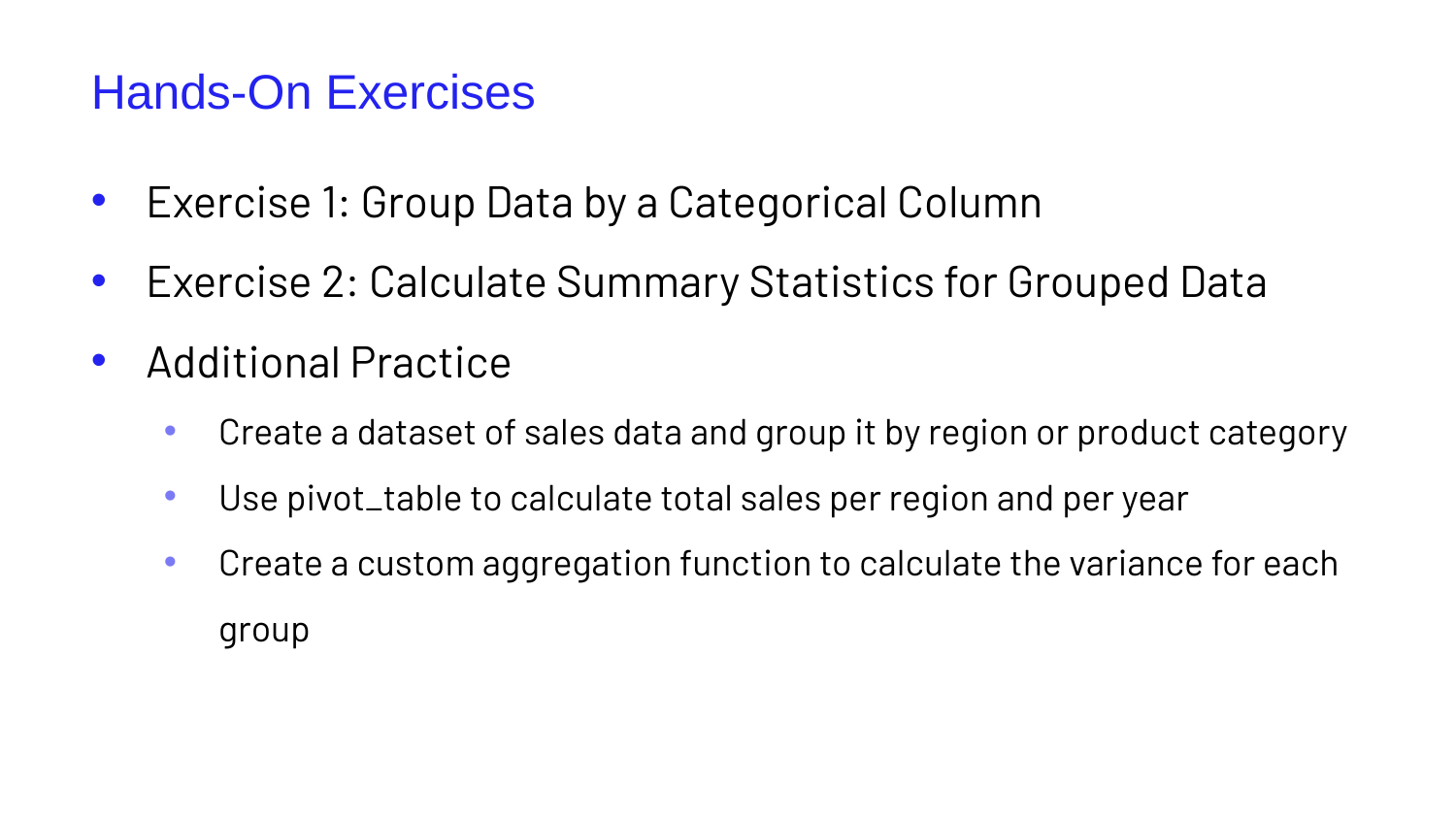

Hands-On Exercises
Exercise 1: Group Data by a Categorical Column
Exercise 2: Calculate Summary Statistics for Grouped Data
Additional Practice
Create a dataset of sales data and group it by region or product category
Use pivot_table to calculate total sales per region and per year
Create a custom aggregation function to calculate the variance for each group